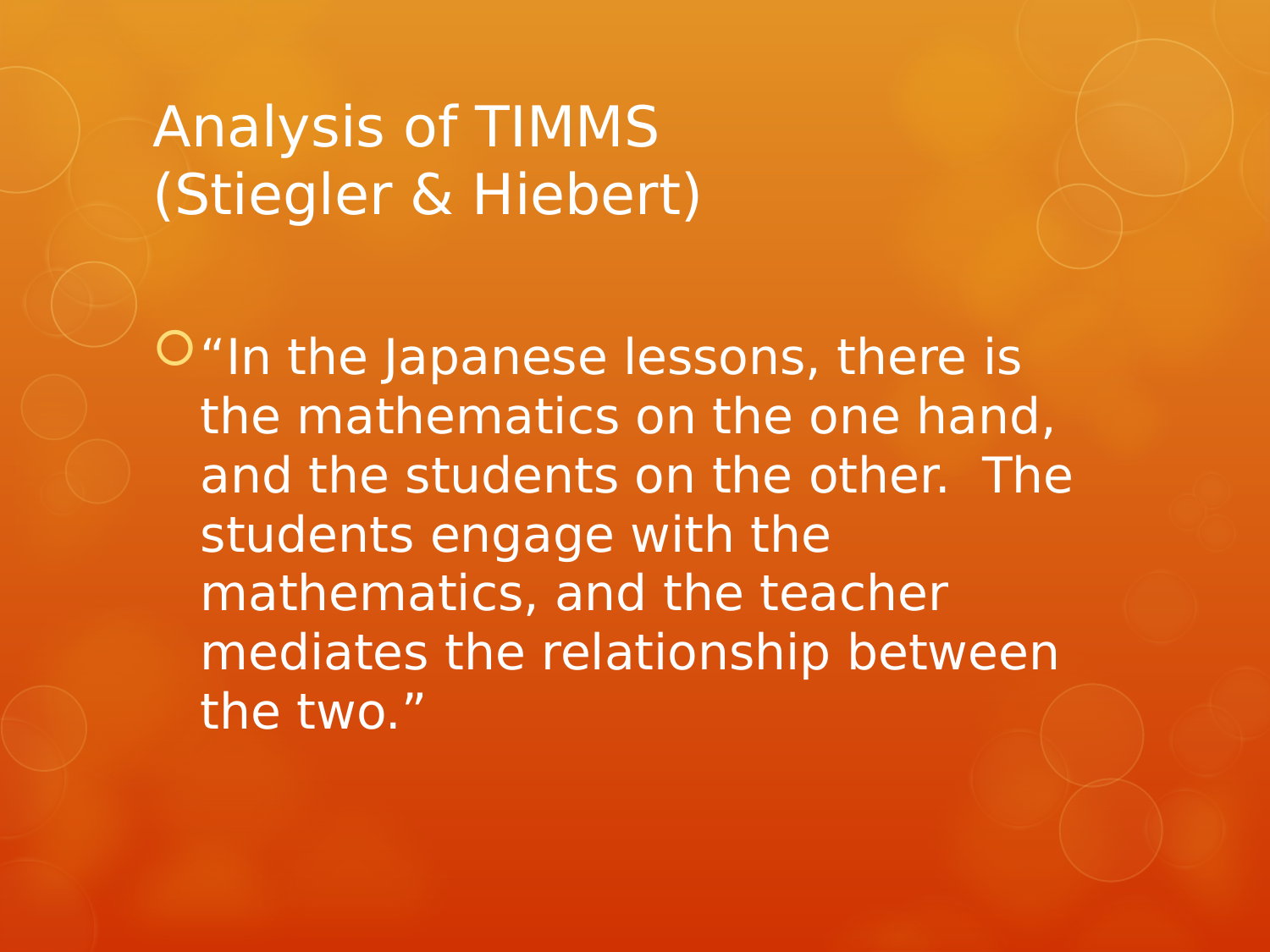

# Analysis of TIMMS (Stiegler & Hiebert)
“In the Japanese lessons, there is the mathematics on the one hand, and the students on the other.  The students engage with the mathematics, and the teacher mediates the relationship between the two.”